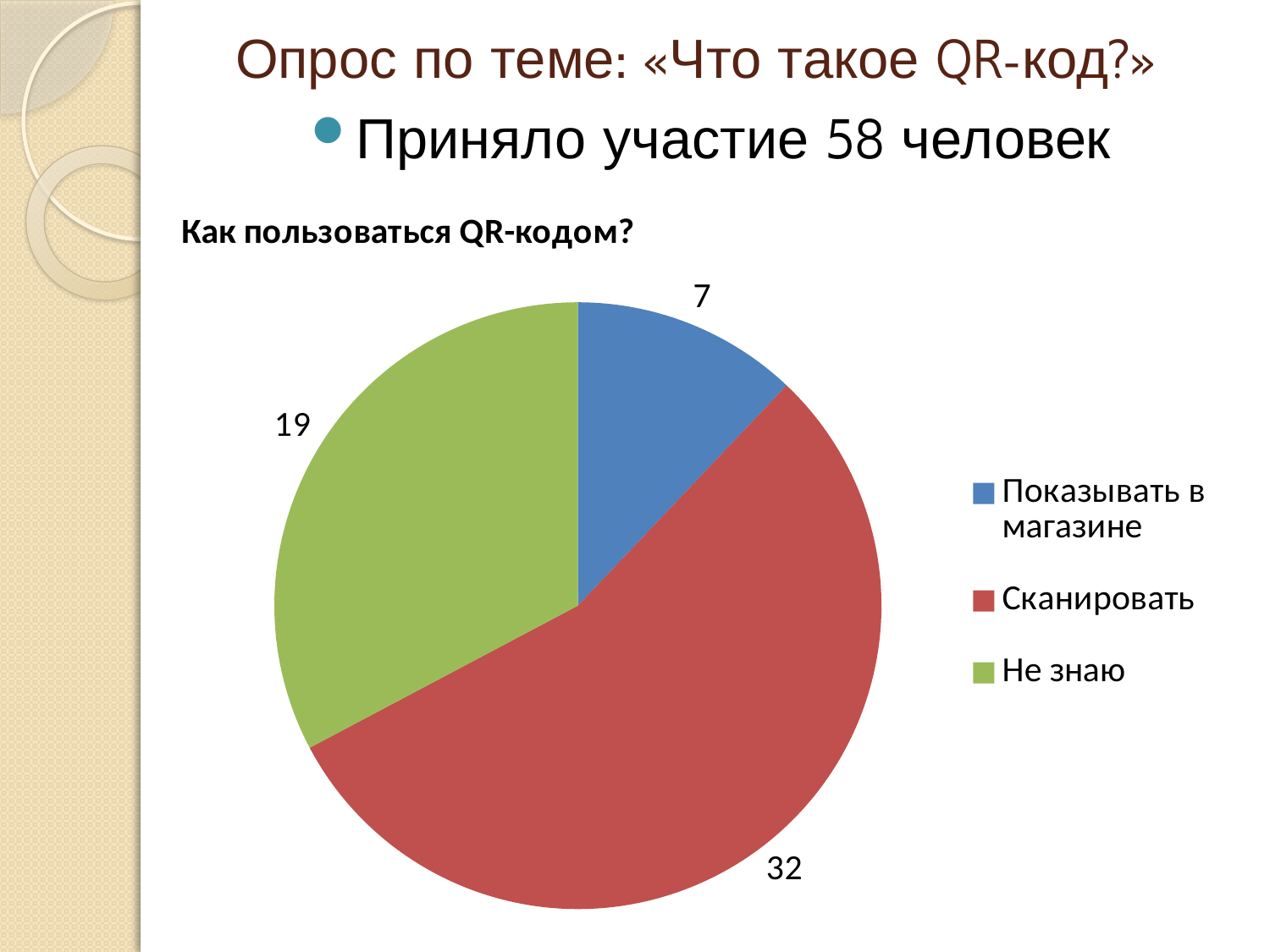

# Опрос по теме: «Что такое QR-код?»
Приняло участие 58 человек

### Chart: Как пользоваться QR-кодом?

| Category |  |
|---|---|
| Показывать в магазине | 7.0 |
| Сканировать | 32.0 |
| Не знаю | 19.0 |